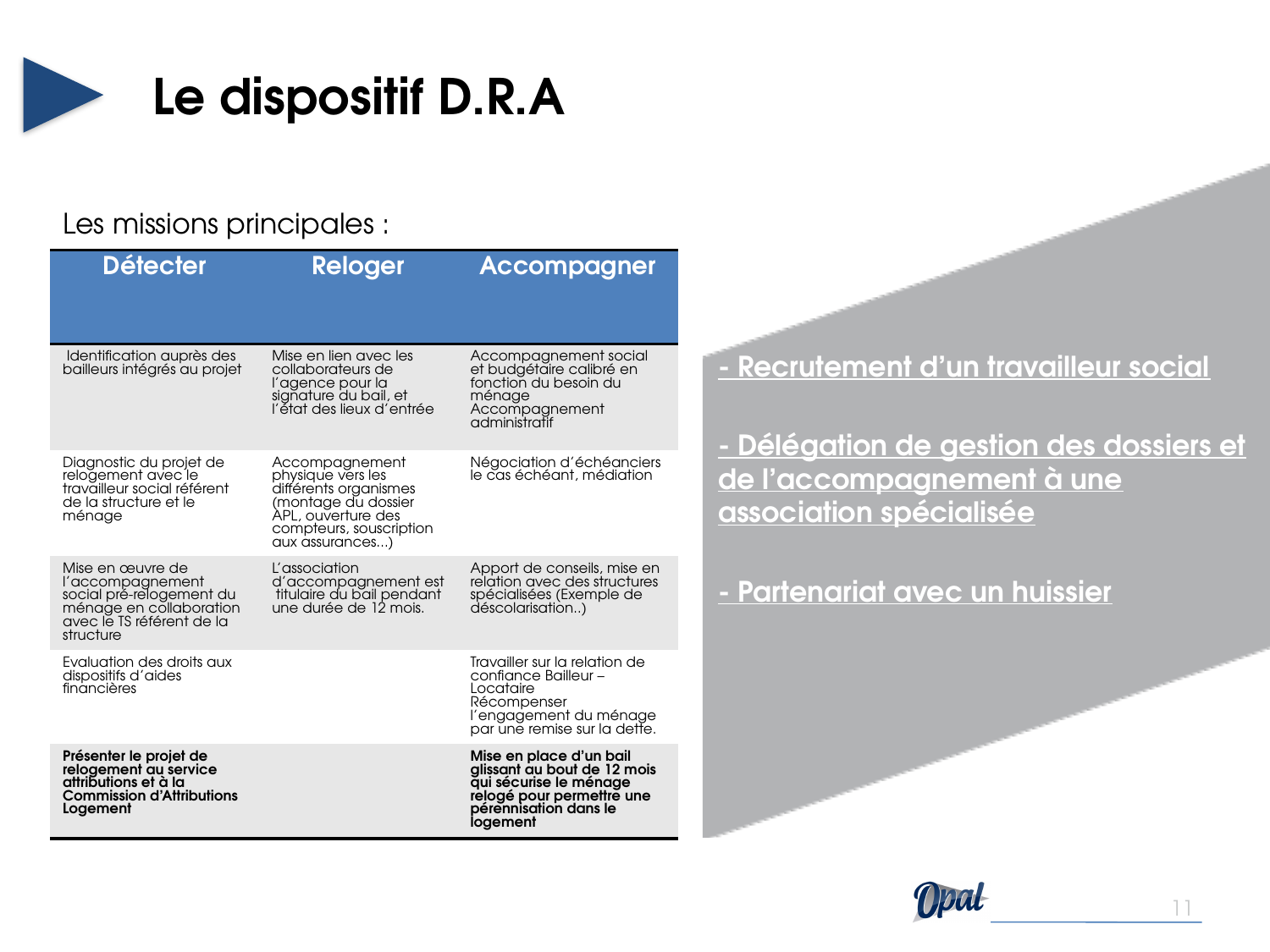

# Le dispositif D.R.A
Les missions principales :

| Détecter | Reloger | Accompagner |
| --- | --- | --- |
| Identification auprès des bailleurs intégrés au projet | Mise en lien avec les collaborateurs de l’agence pour la signature du bail, et l’état des lieux d’entrée | Accompagnement social et budgétaire calibré en fonction du besoin du ménage Accompagnement administratif |
| Diagnostic du projet de relogement avec le travailleur social référent de la structure et le ménage | Accompagnement physique vers les différents organismes (montage du dossier APL, ouverture des compteurs, souscription aux assurances…) | Négociation d’échéanciers le cas échéant, médiation |
| Mise en œuvre de l’accompagnement social pré-relogement du ménage en collaboration avec le TS référent de la structure | L’association d’accompagnement est titulaire du bail pendant une durée de 12 mois. | Apport de conseils, mise en relation avec des structures spécialisées (Exemple de déscolarisation..) |
| Evaluation des droits aux dispositifs d’aides financières |  | Travailler sur la relation de confiance Bailleur – Locataire Récompenser l’engagement du ménage par une remise sur la dette. |
| Présenter le projet de relogement au service attributions et à la Commission d’Attributions Logement |  | Mise en place d’un bail glissant au bout de 12 mois qui sécurise le ménage relogé pour permettre une pérennisation dans le logement |
- Recrutement d’un travailleur social

- Délégation de gestion des dossiers et de l’accompagnement à une association spécialisée

- Partenariat avec un huissier

11